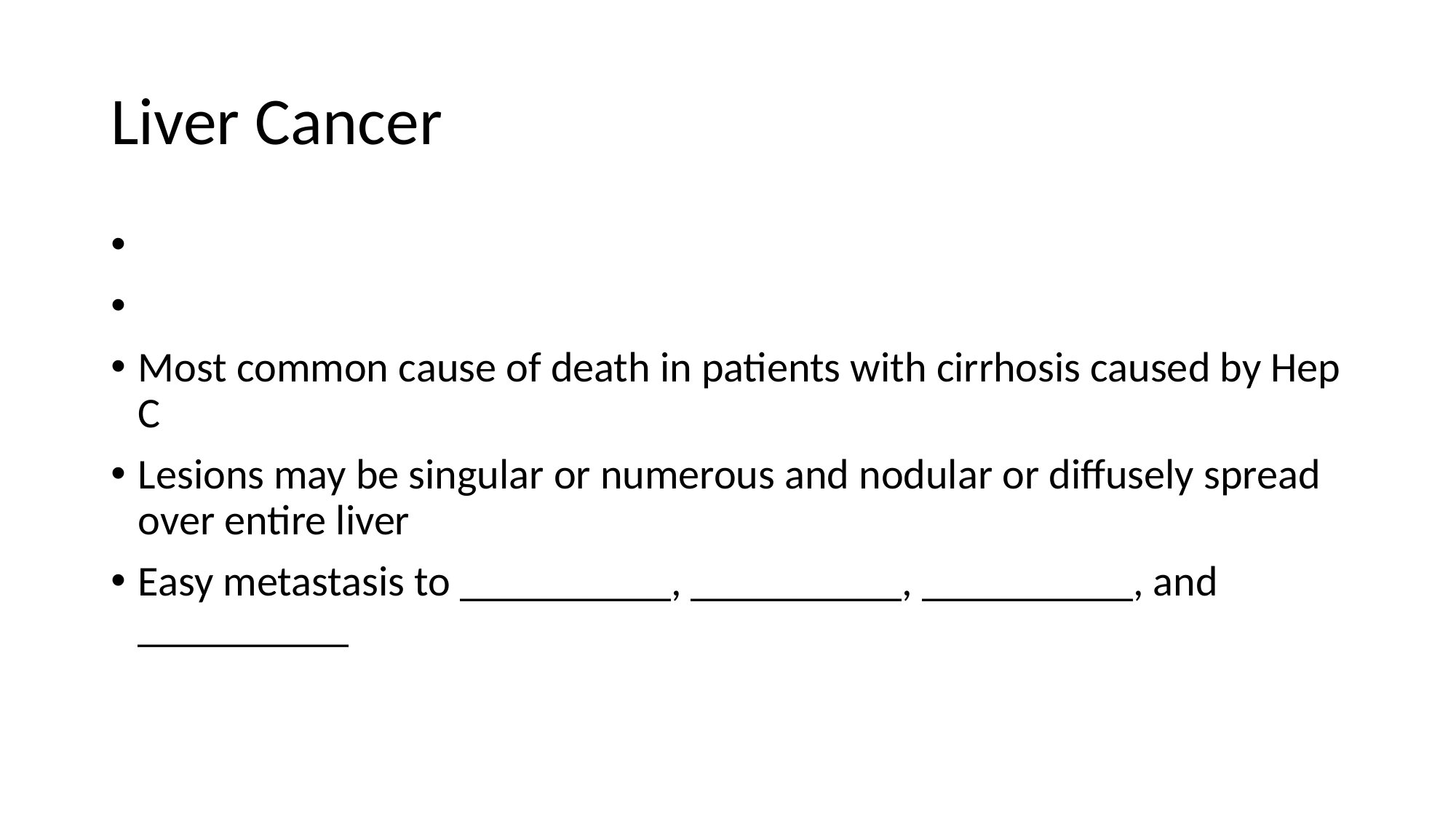

# Liver Cancer

Most common cause of death in patients with cirrhosis caused by Hep C
Lesions may be singular or numerous and nodular or diffusely spread over entire liver
Easy metastasis to __________, __________, __________, and __________